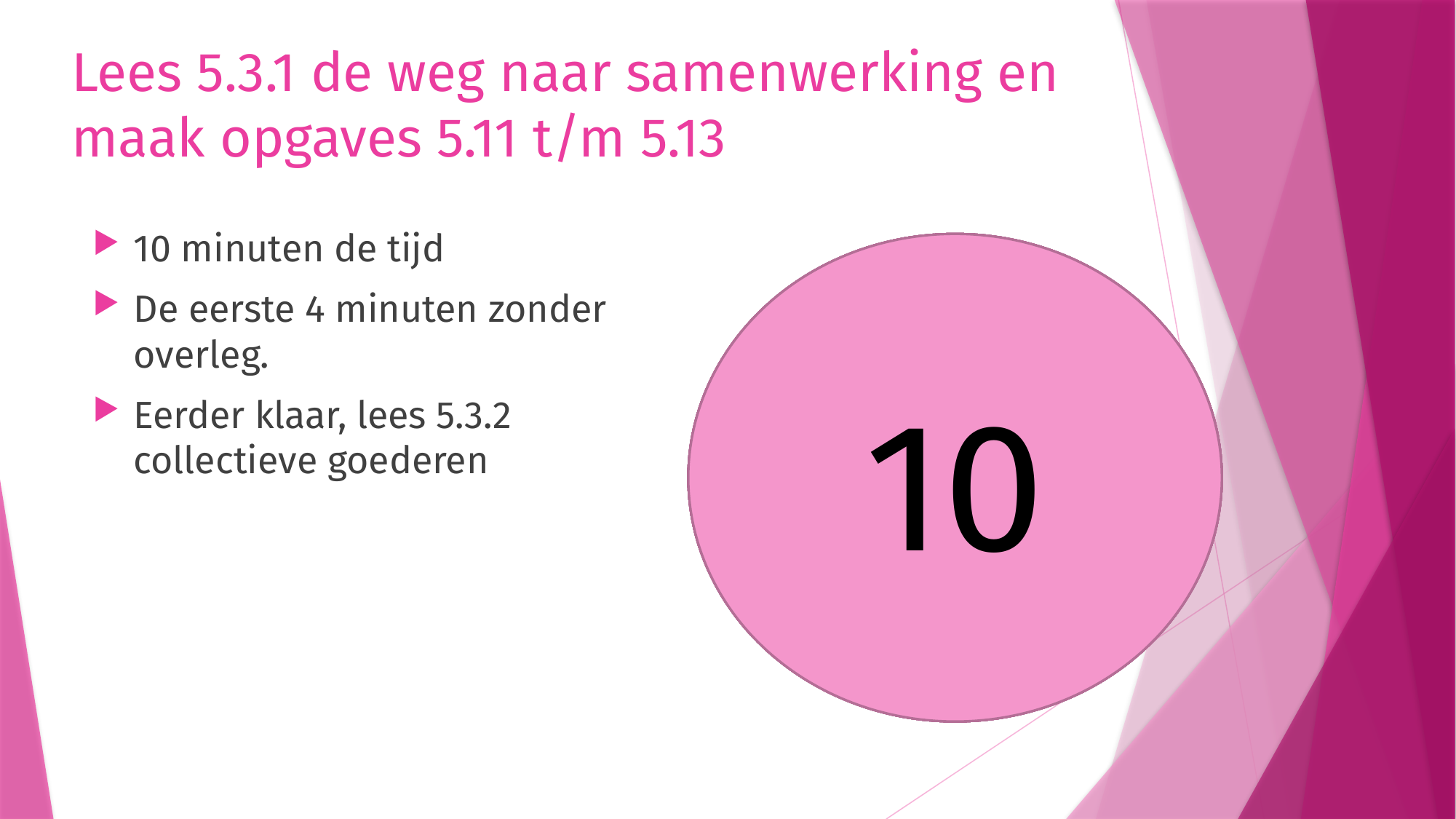

# Lees 5.3.1 de weg naar samenwerking en maak opgaves 5.11 t/m 5.13
10 minuten de tijd
De eerste 4 minuten zonder overleg.
Eerder klaar, lees 5.3.2 collectieve goederen
10
8
9
5
6
7
4
3
1
2